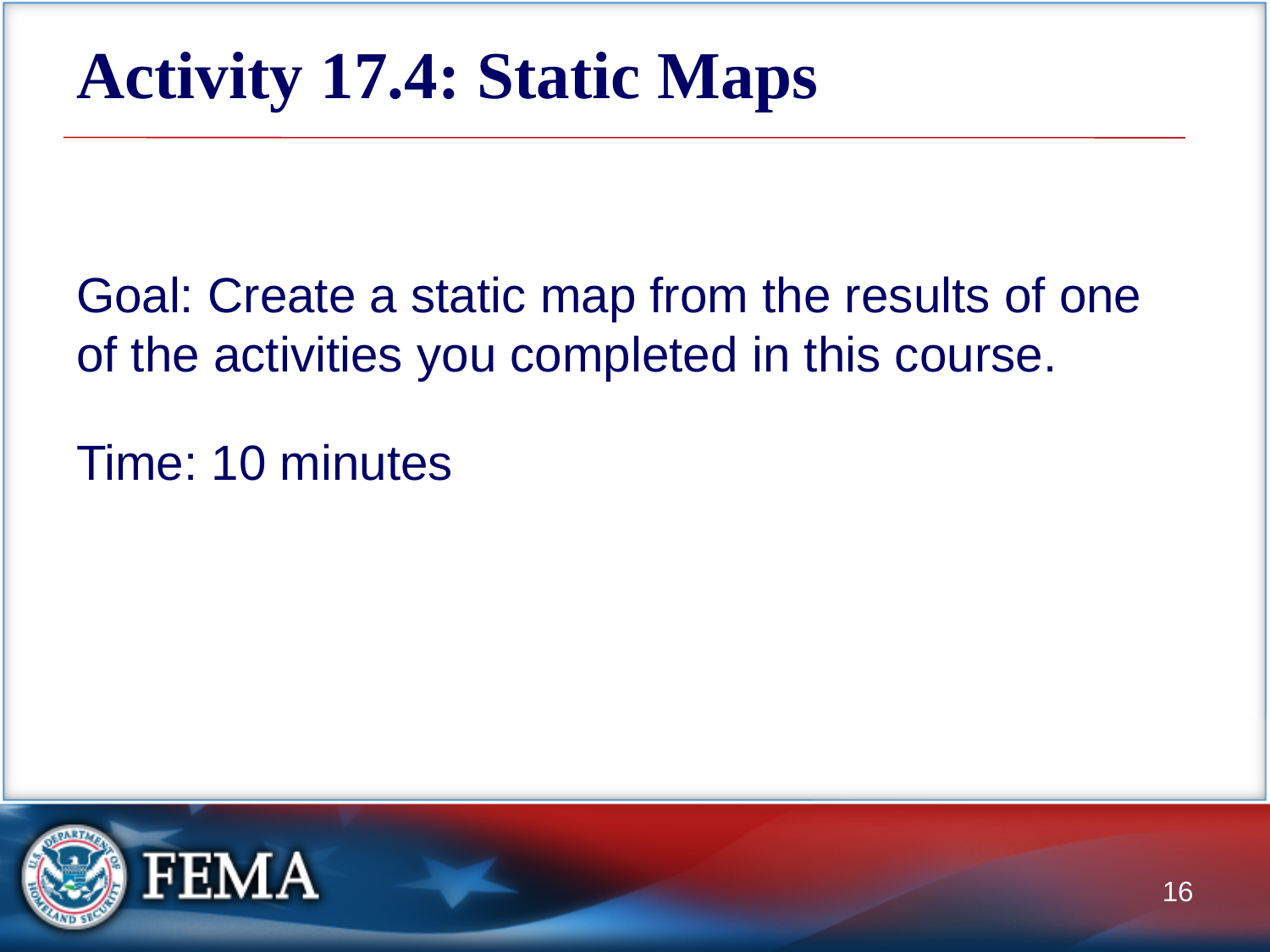

# Activity 17.4: Static Maps

Goal: Create a static map from the results of one of the activities you completed in this course.
Time: 10 minutes
16